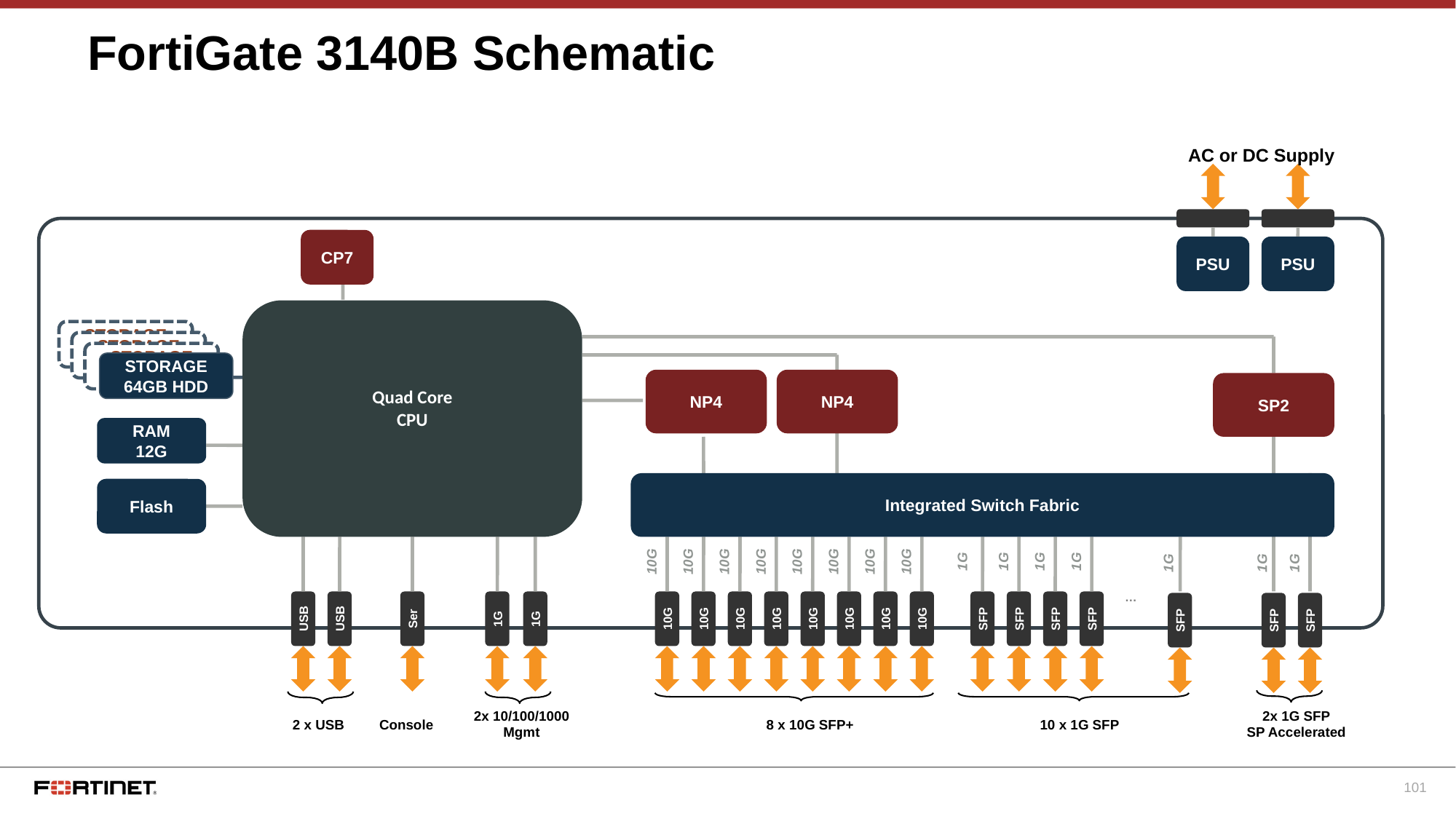

# FortiGate 3140B Schematic
AC or DC Supply

CP7
PSU
PSU

 Quad Core
CPU

STORAGE
64GB
STORAGE
64GB

STORAGE
64GB
STORAGE
64GB HDD

NP4
NP4
SP2

RAM
12G

Integrated Switch Fabric

Flash

10G
10G
10G
10G
10G
10G
10G
10G
1G

1G

1G
1G
1G
1G
1G

…
USB
USB
Ser
1G
1G
10G
10G
10G
10G
10G
10G
10G
10G
SFP
SFP
SFP
SFP
SFP
SFP
SFP

2x 10/100/1000
Mgmt
2x 1G SFP
SP Accelerated
2 x USB
Console
8 x 10G SFP+
10 x 1G SFP